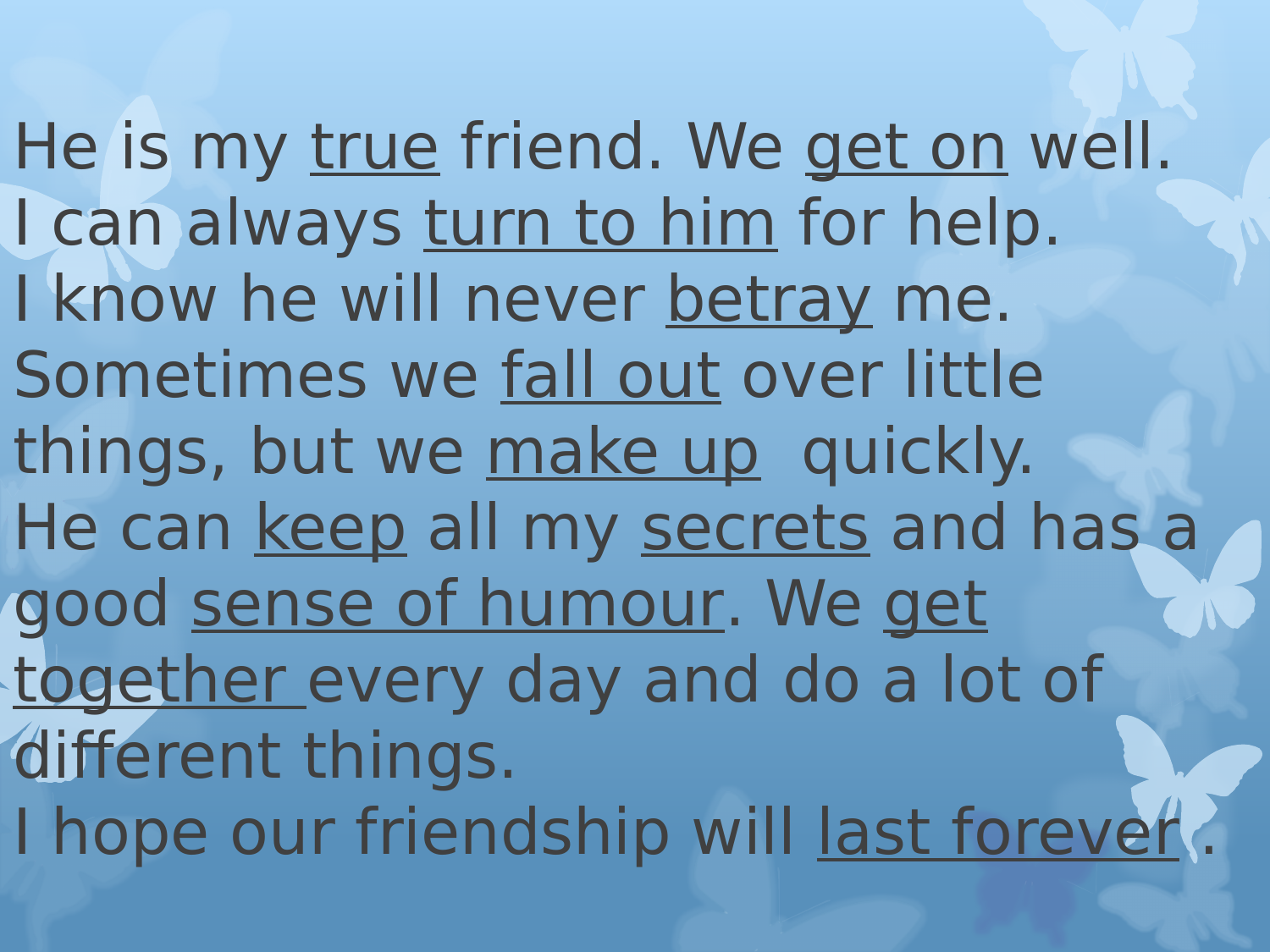

He is my true friend. We get on well.
I can always turn to him for help.
I know he will never betray me. Sometimes we fall out over little things, but we make up  quickly.
He can keep all my secrets and has a good sense of humour. We get together every day and do a lot of different things.
I hope our friendship will last forever .
#